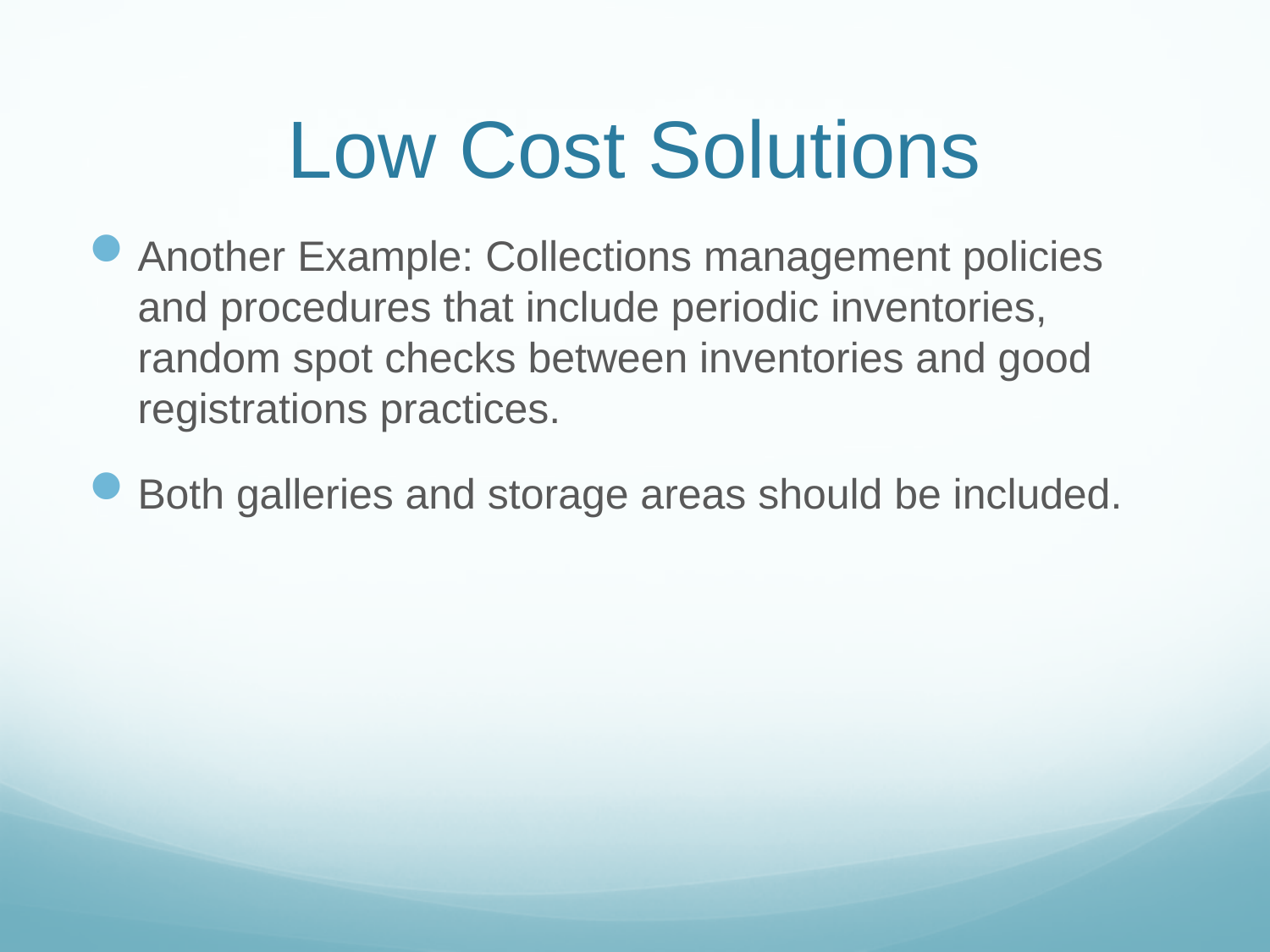

# Low Cost Solutions
Another Example: Collections management policies and procedures that include periodic inventories, random spot checks between inventories and good registrations practices.
Both galleries and storage areas should be included.